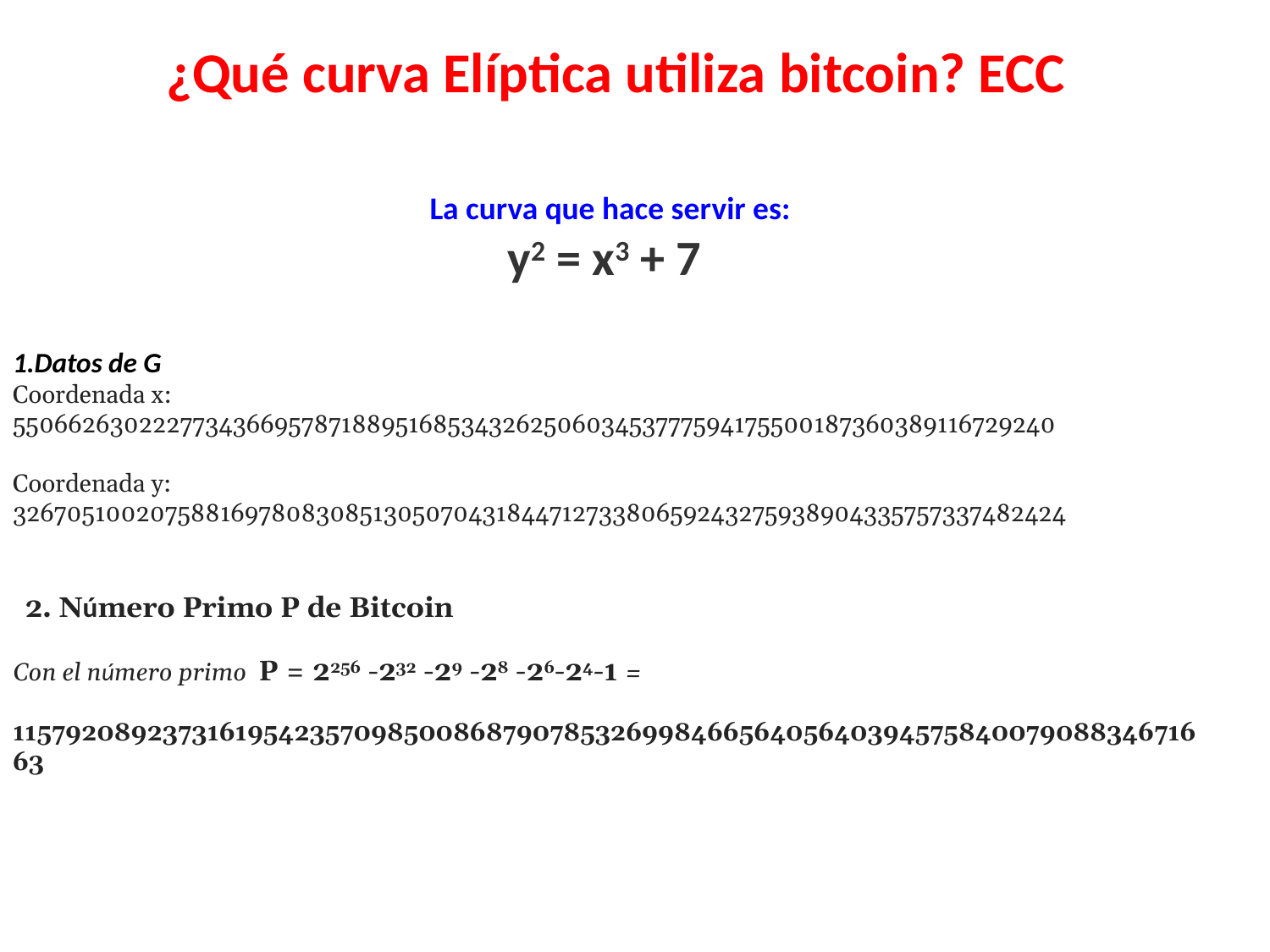

¿Qué curva Elíptica utiliza bitcoin? ECC
La curva que hace servir es:
y2 = x3 + 7
Datos de G
Coordenada x: 55066263022277343669578718895168534326250603453777594175500187360389116729240
Coordenada y: 32670510020758816978083085130507043184471273380659243275938904335757337482424

2. Número Primo P de Bitcoin

Con el número primo  P = 2256 -232 -29 -28 -26-24-1 =
115792089237316195423570985008687907853269984665640564039457584007908834671663